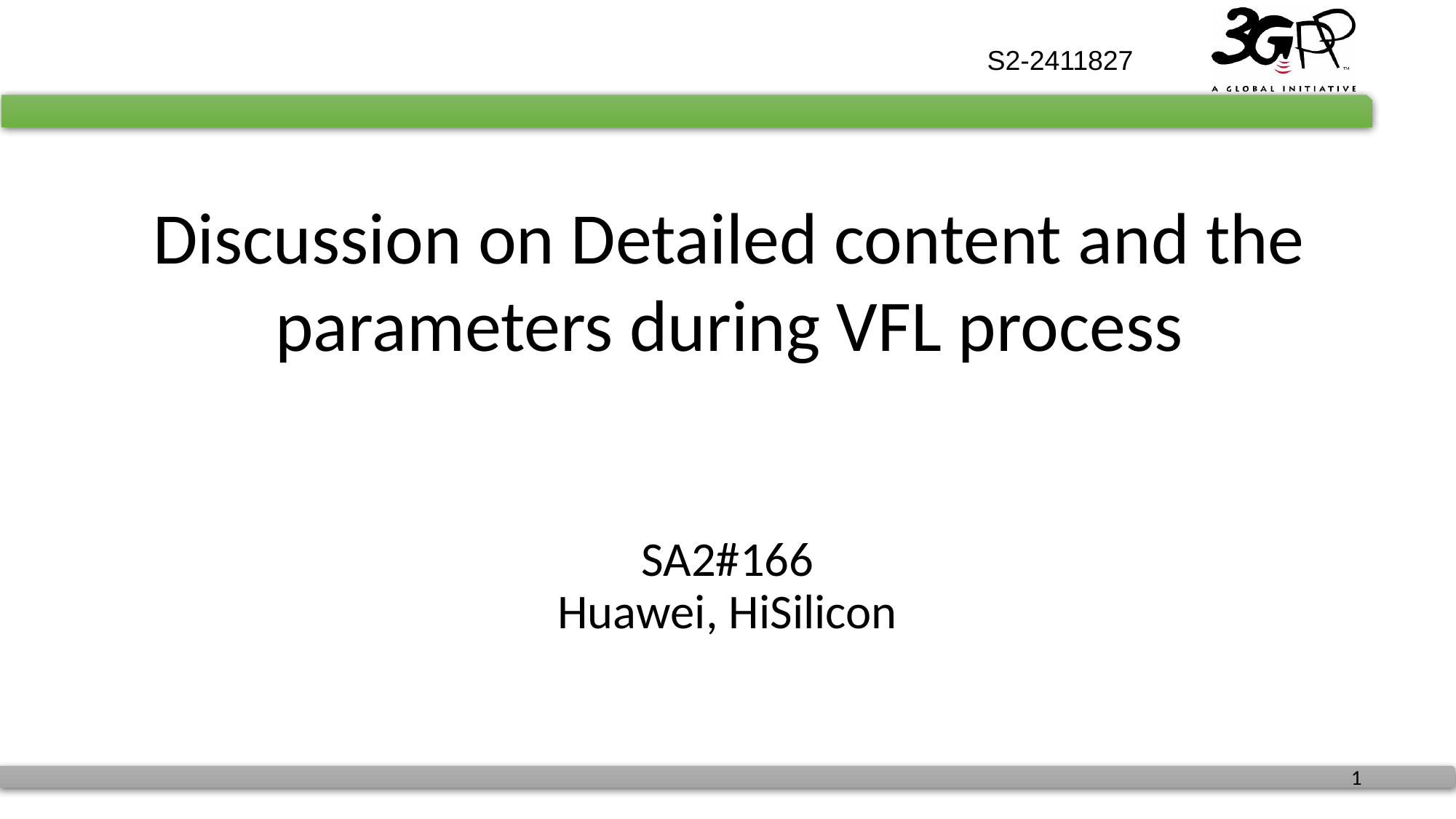

S2-2411827
# Discussion on Detailed content and the parameters during VFL process
SA2#166
Huawei, HiSilicon